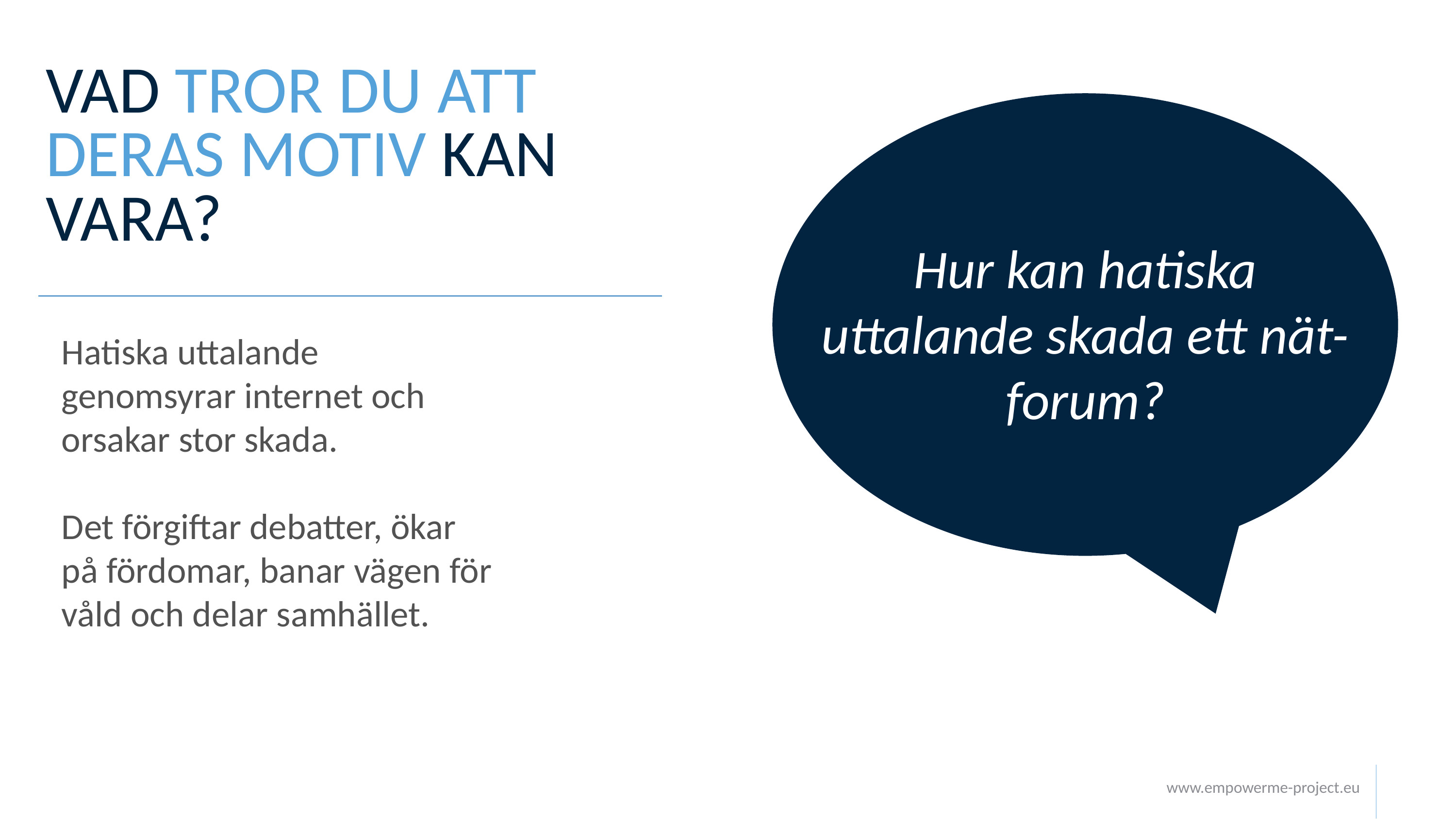

# VAD TROR DU ATT DERAS MOTIV KAN VARA?

Hur kan hatiska uttalande skada ett nät-forum?
Hatiska uttalande  genomsyrar internet och  orsakar stor skada.

Det förgiftar debatter, ökar på fördomar, banar vägen för våld och delar samhället.

www.empowerme-project.eu